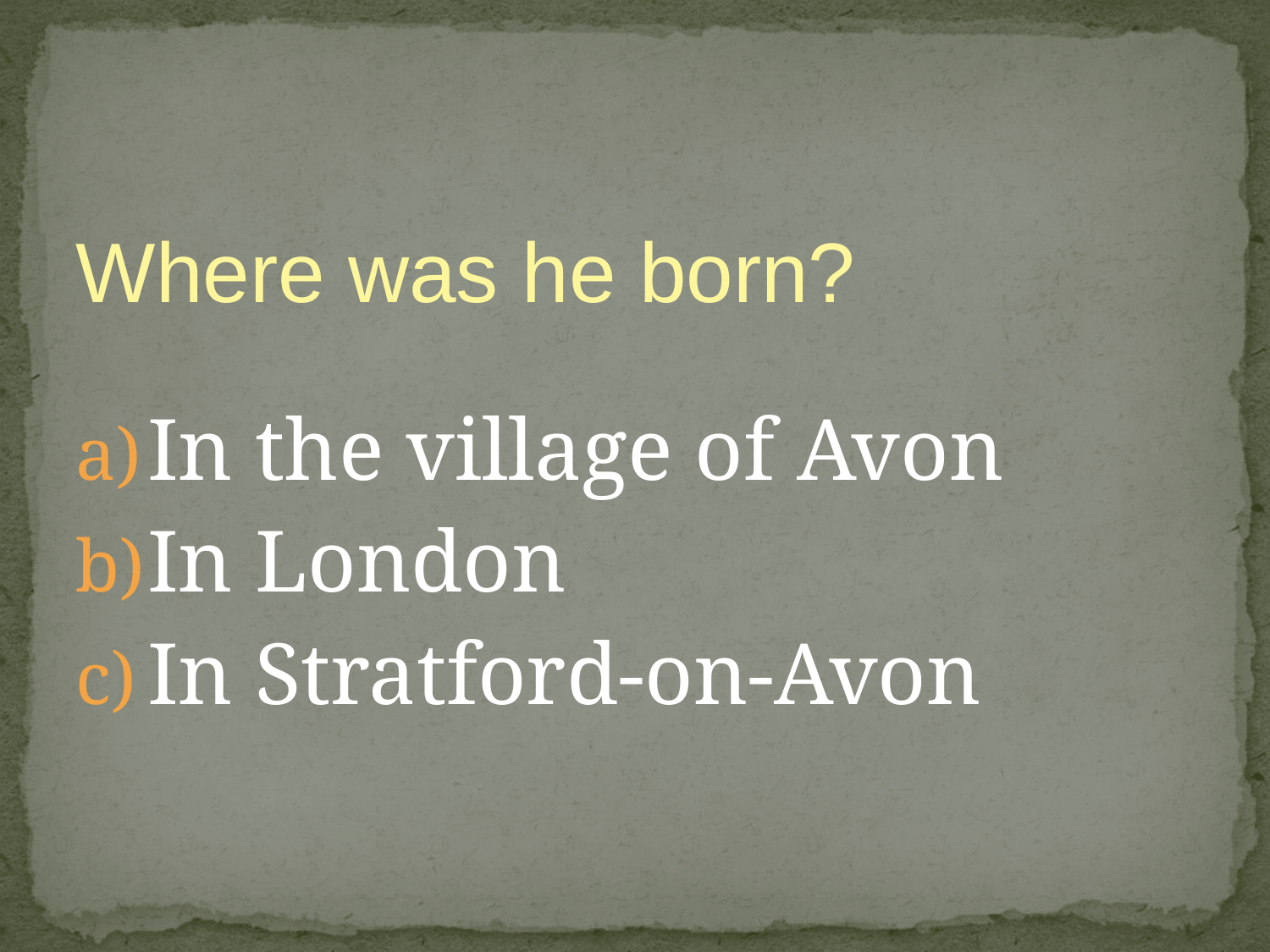

#
Where was he born?

In the village of Avon
In London
In Stratford-on-Avon